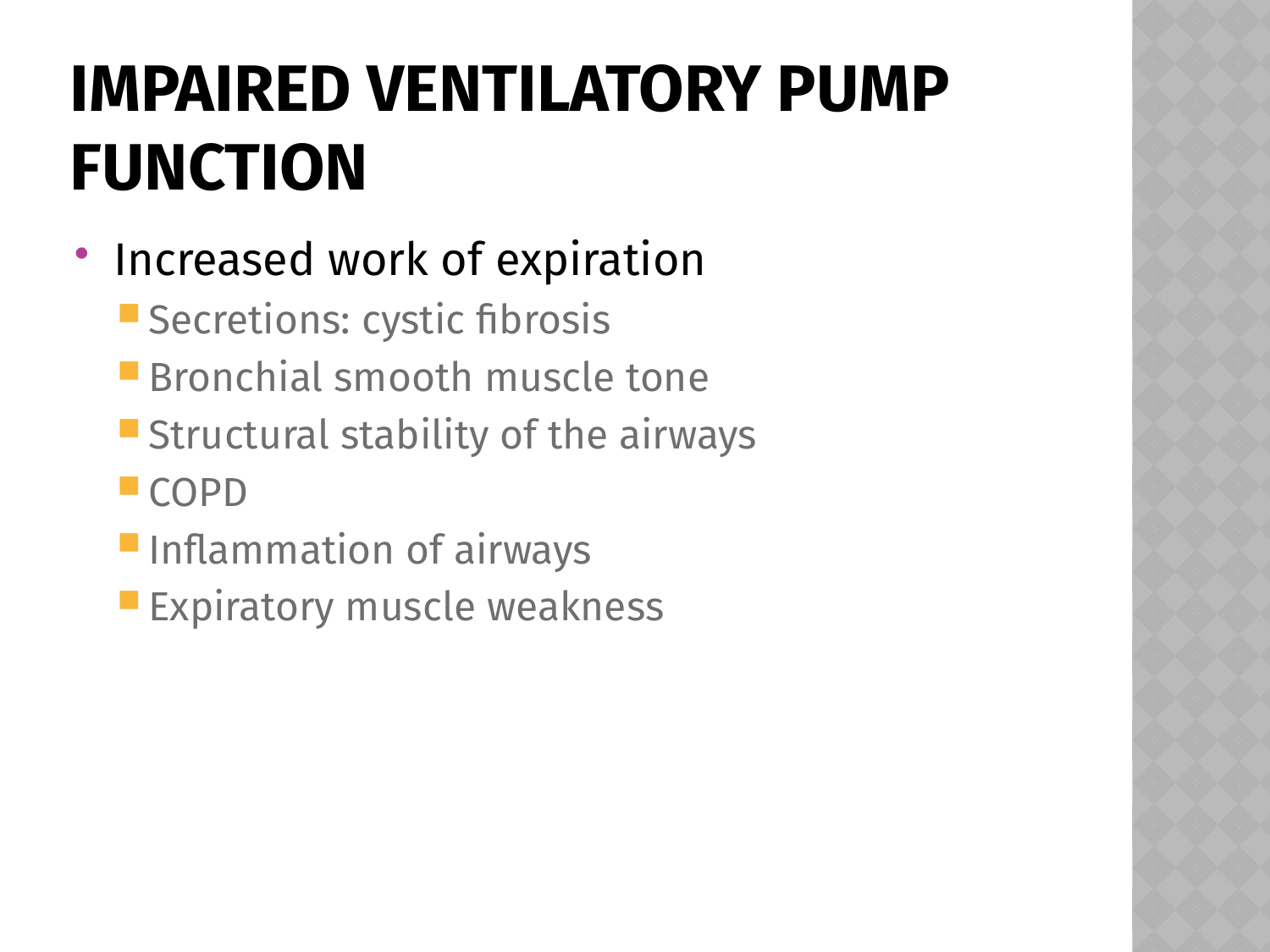

Impaired Ventilatory Pump Function
Increased work of expiration
Secretions: cystic fibrosis
Bronchial smooth muscle tone
Structural stability of the airways
COPD
Inflammation of airways
Expiratory muscle weakness